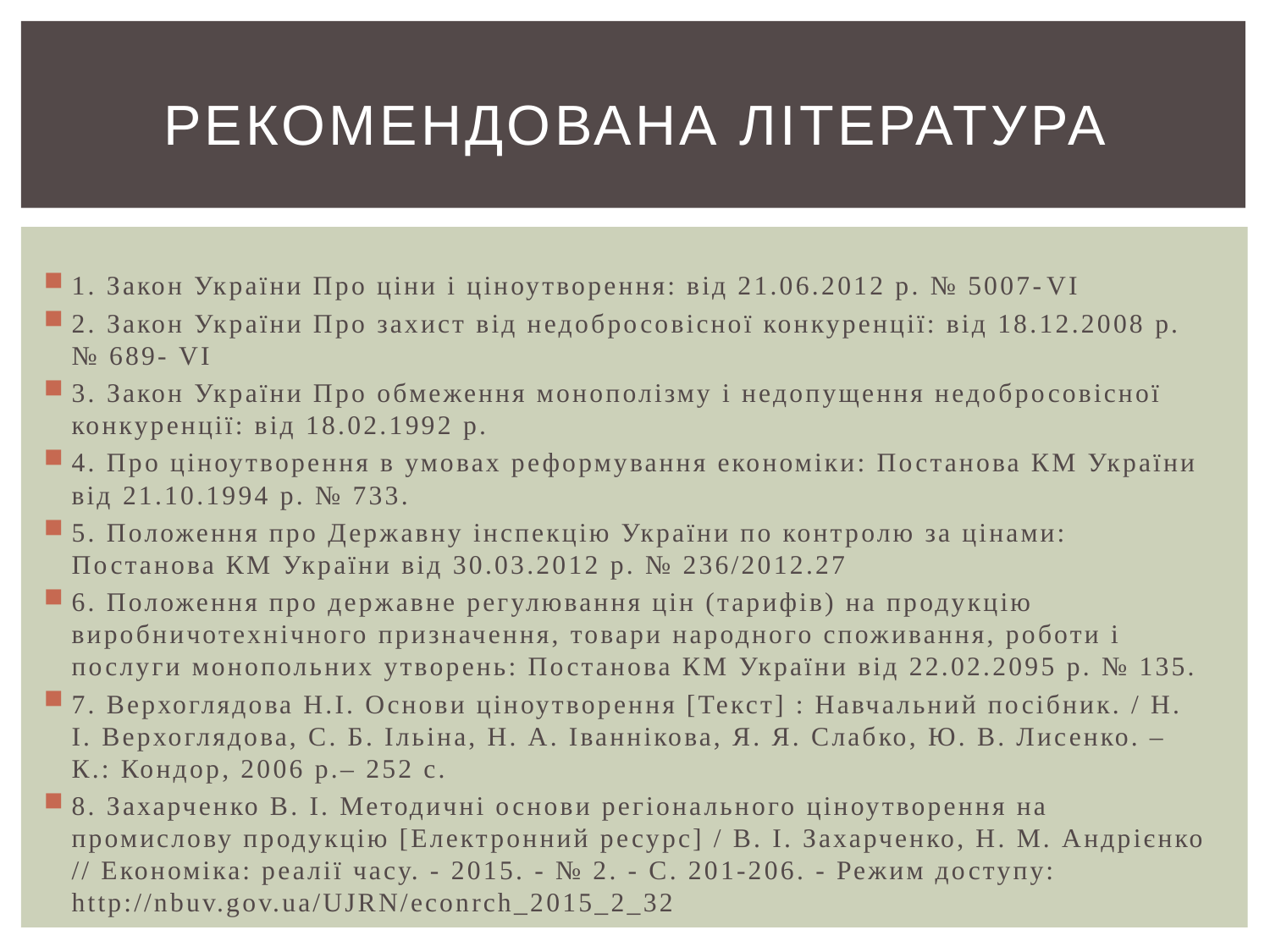

# РЕКОМЕНДОВАНА ЛІТЕРАТУРА
1. Закон України Про ціни і ціноутворення: від 21.06.2012 р. № 5007-VI
2. Закон України Про захист від недобросовісної конкуренції: від 18.12.2008 р. № 689- VI
3. Закон України Про обмеження монополізму і недопущення недобросовісної конкуренції: від 18.02.1992 р.
4. Про ціноутворення в умовах реформування економіки: Постанова КМ України від 21.10.1994 р. № 733.
5. Положення про Державну інспекцію України по контролю за цінами: Постанова КМ України від 30.03.2012 р. № 236/2012.27
6. Положення про державне регулювання цін (тарифів) на продукцію виробничотехнічного призначення, товари народного споживання, роботи і послуги монопольних утворень: Постанова КМ України від 22.02.2095 р. № 135.
7. Верхоглядова Н.І. Основи ціноутворення [Текст] : Навчальний посібник. / Н. І. Верхоглядова, С. Б. Ільіна, Н. А. Іваннікова, Я. Я. Слабко, Ю. В. Лисенко. – К.: Кондор, 2006 р.– 252 с.
8. Захарченко В. І. Методичні основи регіонального ціноутворення на промислову продукцію [Електронний ресурс] / В. І. Захарченко, Н. М. Андрієнко // Економіка: реалії часу. - 2015. - № 2. - С. 201-206. - Режим доступу: http://nbuv.gov.ua/UJRN/econrch_2015_2_32